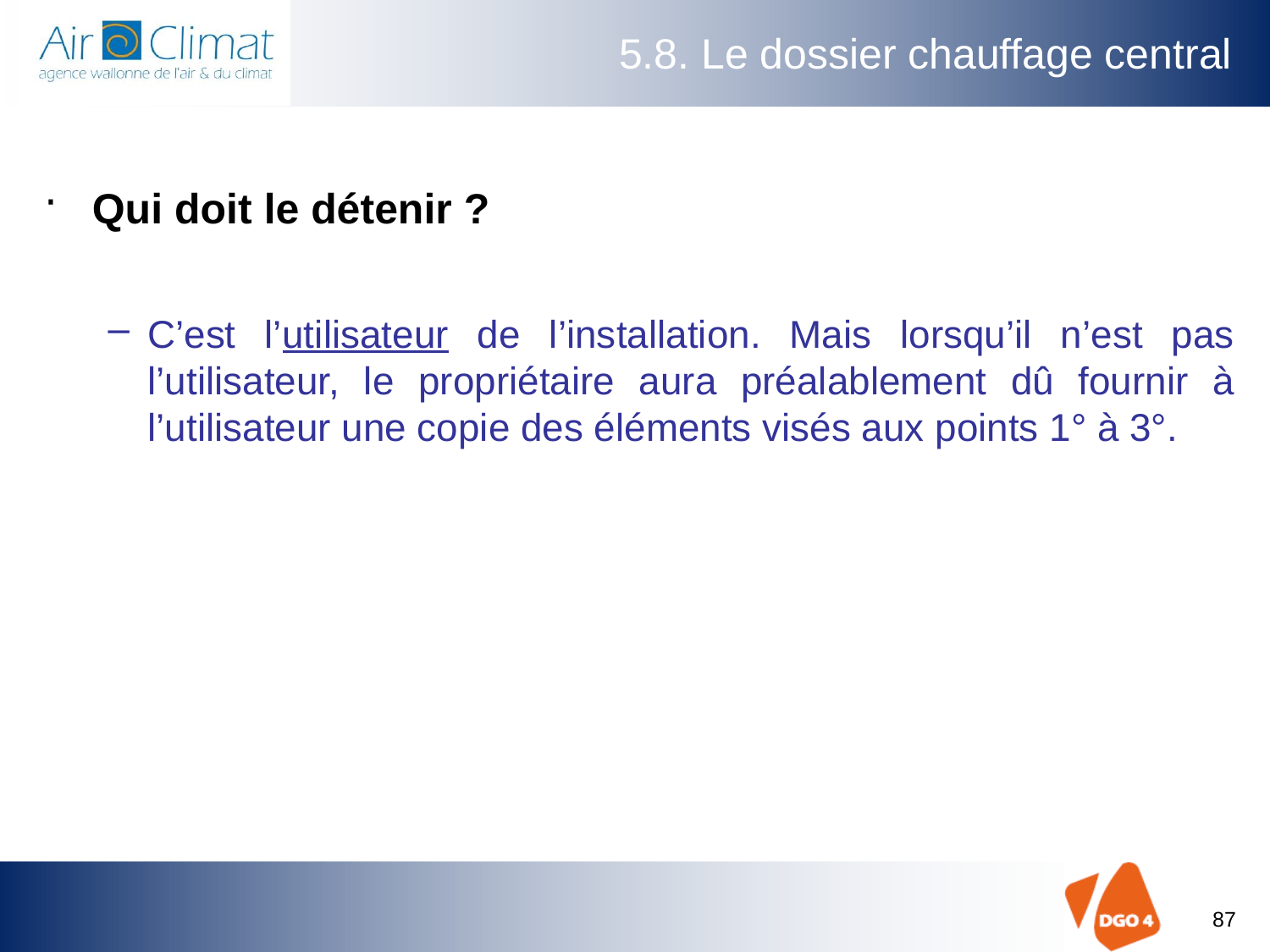

# 5.8. Le dossier chauffage central

Qui doit le détenir ?

C’est l’utilisateur de l’installation. Mais lorsqu’il n’est pas l’utilisateur, le propriétaire aura préalablement dû fournir à l’utilisateur une copie des éléments visés aux points 1° à 3°.

87